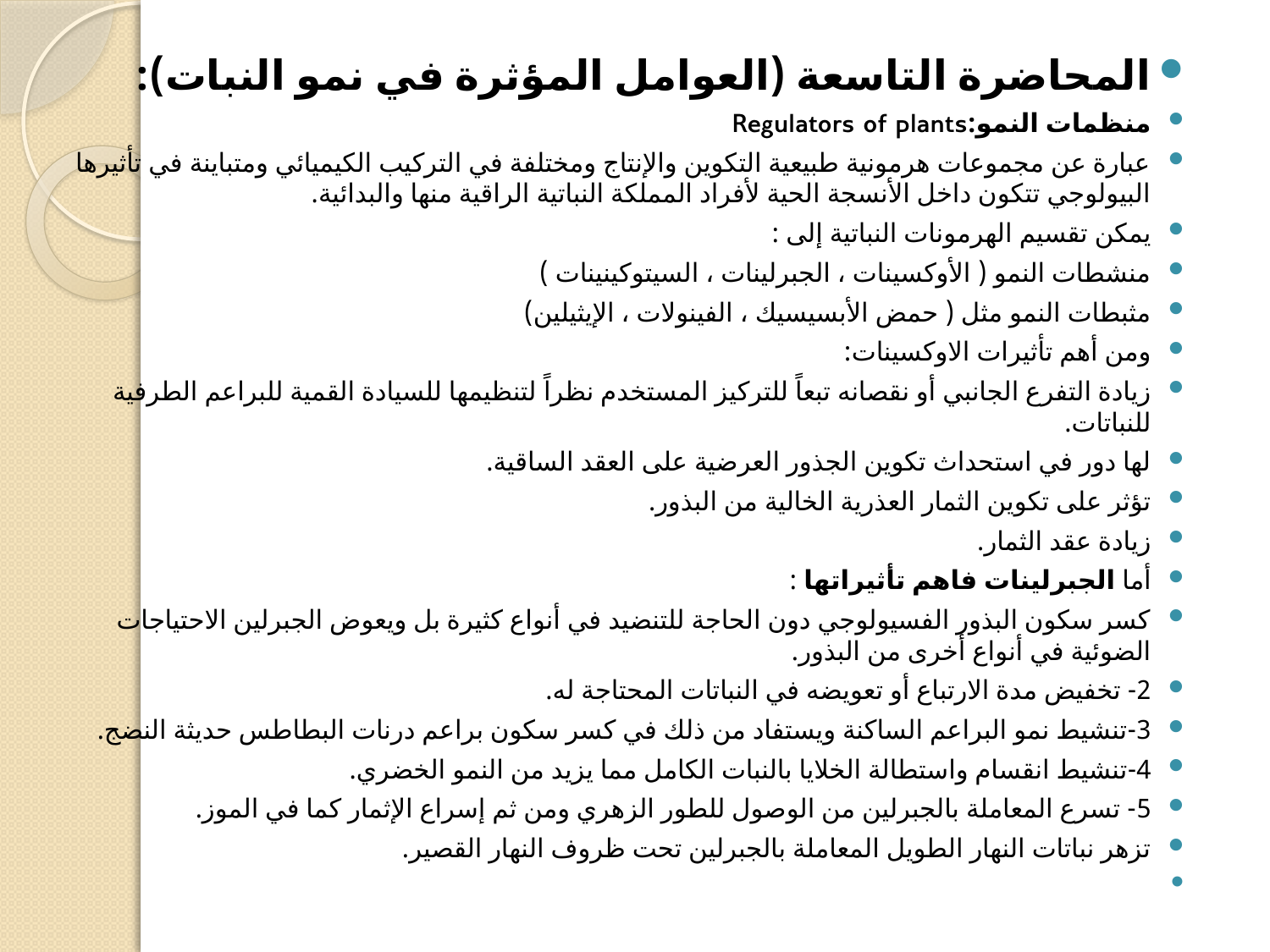

#
المحاضرة التاسعة (العوامل المؤثرة في نمو النبات):
منظمات النمو:Regulators of plants
عبارة عن مجموعات هرمونية طبيعية التكوين والإنتاج ومختلفة في التركيب الكيميائي ومتباينة في تأثيرها البيولوجي تتكون داخل الأنسجة الحية لأفراد المملكة النباتية الراقية منها والبدائية.
يمكن تقسيم الهرمونات النباتية إلى :
منشطات النمو ( الأوكسينات ، الجبرلينات ، السيتوكينينات )
مثبطات النمو مثل ( حمض الأبسيسيك ، الفينولات ، الإيثيلين)
ومن أهم تأثيرات الاوكسينات:
زيادة التفرع الجانبي أو نقصانه تبعاً للتركيز المستخدم نظراً لتنظيمها للسيادة القمية للبراعم الطرفية للنباتات.
لها دور في استحداث تكوين الجذور العرضية على العقد الساقية.
تؤثر على تكوين الثمار العذرية الخالية من البذور.
زيادة عقد الثمار.
أما الجبرلينات فاهم تأثيراتها :
كسر سكون البذور الفسيولوجي دون الحاجة للتنضيد في أنواع كثيرة بل ويعوض الجبرلين الاحتياجات الضوئية في أنواع أخرى من البذور.
2- تخفيض مدة الارتباع أو تعويضه في النباتات المحتاجة له.
3-تنشيط نمو البراعم الساكنة ويستفاد من ذلك في كسر سكون براعم درنات البطاطس حديثة النضج.
4-تنشيط انقسام واستطالة الخلايا بالنبات الكامل مما يزيد من النمو الخضري.
5- تسرع المعاملة بالجبرلين من الوصول للطور الزهري ومن ثم إسراع الإثمار كما في الموز.
تزهر نباتات النهار الطويل المعاملة بالجبرلين تحت ظروف النهار القصير.